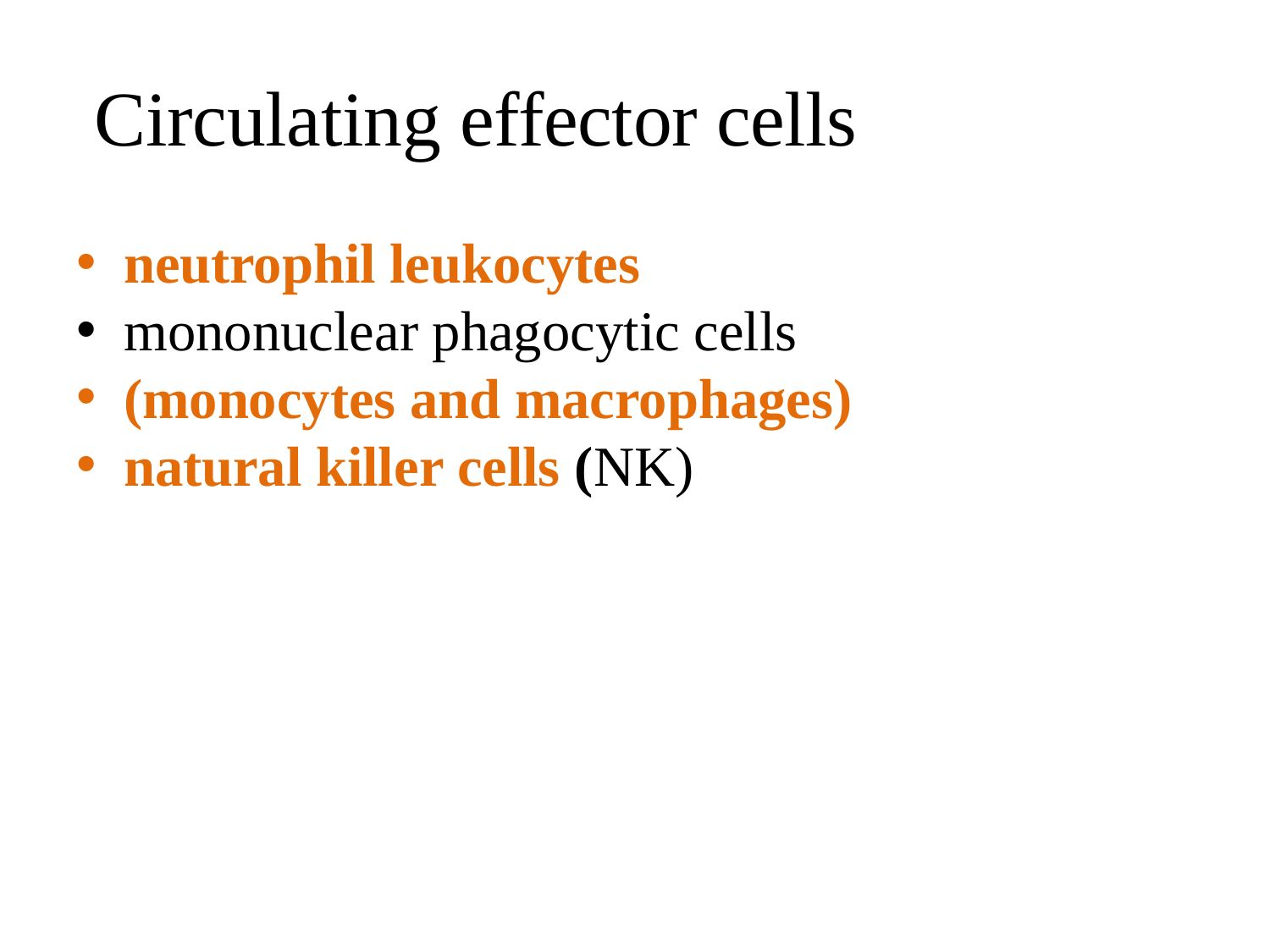

# Circulating effector cells
neutrophil leukocytes
mononuclear phagocytic cells
(monocytes and macrophages)
natural killer cells (NK)